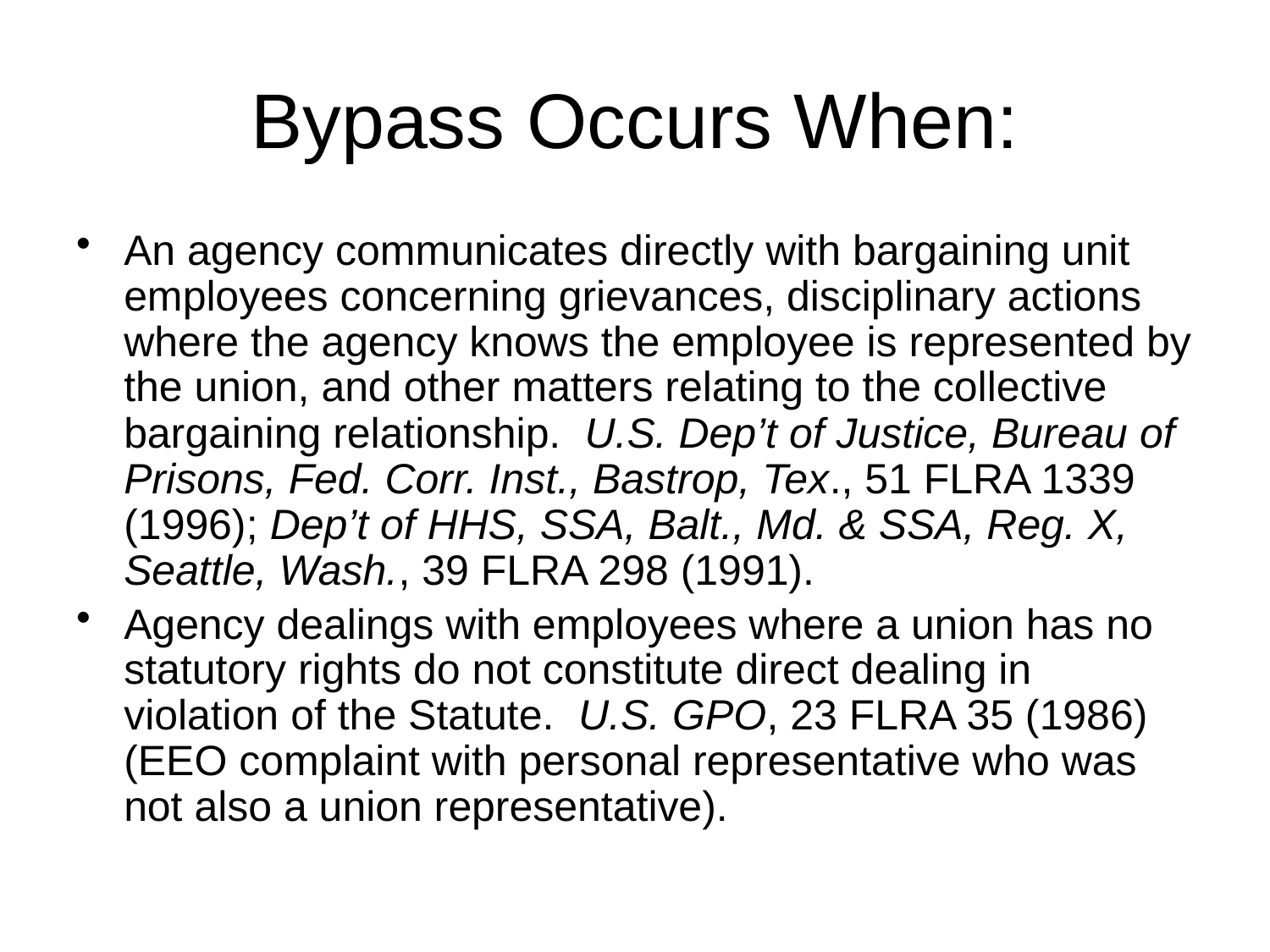

# Bypass Occurs When:
An agency communicates directly with bargaining unit employees concerning grievances, disciplinary actions where the agency knows the employee is represented by the union, and other matters relating to the collective bargaining relationship.  U.S. Dep’t of Justice, Bureau of Prisons, Fed. Corr. Inst., Bastrop, Tex., 51 FLRA 1339 (1996); Dep’t of HHS, SSA, Balt., Md. & SSA, Reg. X, Seattle, Wash., 39 FLRA 298 (1991).
Agency dealings with employees where a union has no statutory rights do not constitute direct dealing in violation of the Statute.  U.S. GPO, 23 FLRA 35 (1986) (EEO complaint with personal representative who was not also a union representative).